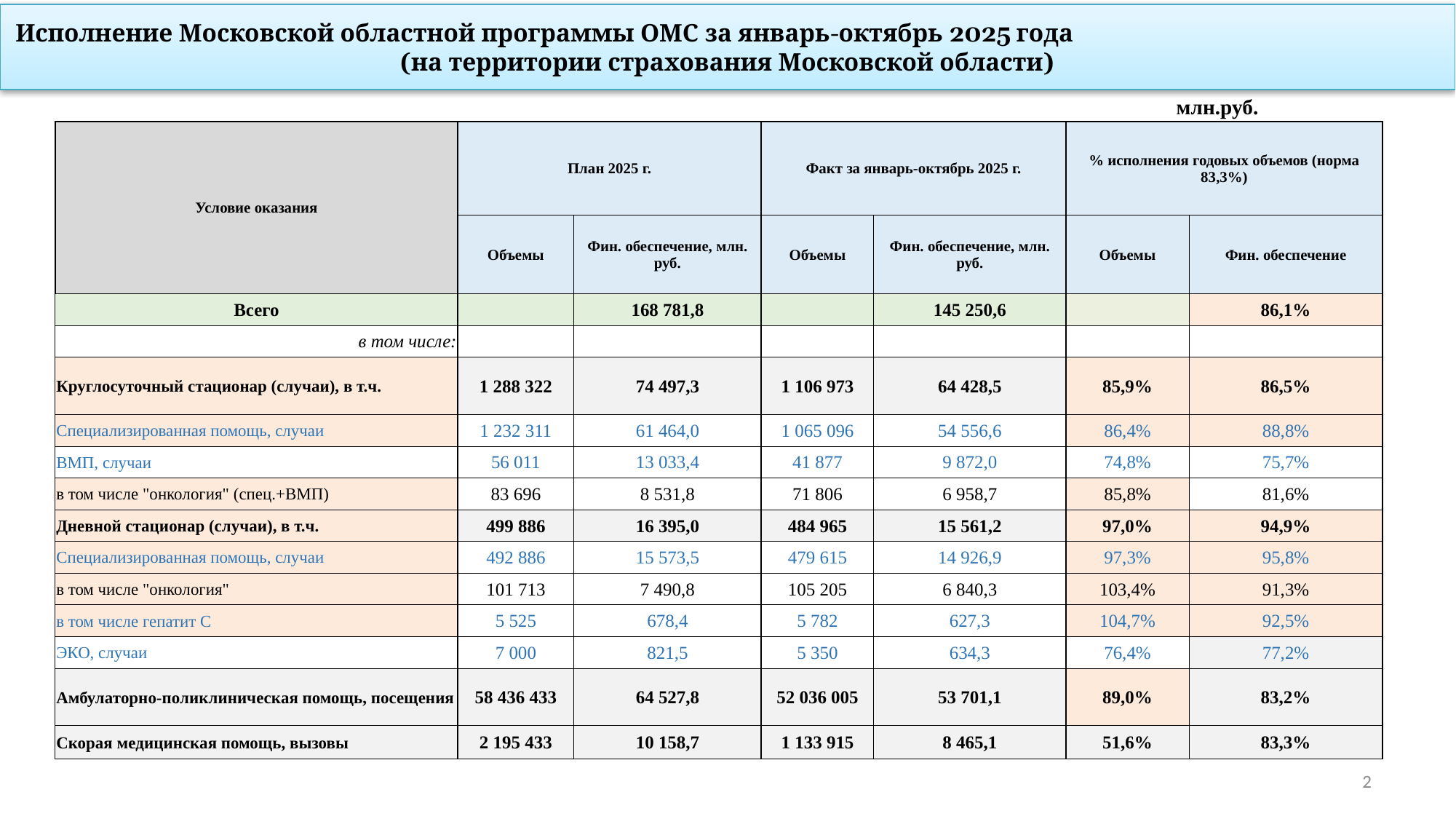

# Исполнение Московской областной программы ОМС за январь-октябрь 2025 года                                                            (на территории страхования Московской области)
млн.руб.
| Условие оказания | План 2025 г. |  | Факт за январь-октябрь 2025 г. |  | % исполнения годовых объемов (норма 83,3%) |  |
| --- | --- | --- | --- | --- | --- | --- |
|  | Объемы | Фин. обеспечение, млн. руб. | Объемы | Фин. обеспечение, млн. руб. | Объемы | Фин. обеспечение |
| Всего |  | 168 781,8 |  | 145 250,6 |  | 86,1% |
| в том числе: |  |  |  |  |  |  |
| Круглосуточный стационар (случаи), в т.ч. | 1 288 322 | 74 497,3 | 1 106 973 | 64 428,5 | 85,9% | 86,5% |
| Специализированная помощь, случаи | 1 232 311 | 61 464,0 | 1 065 096 | 54 556,6 | 86,4% | 88,8% |
| ВМП, случаи | 56 011 | 13 033,4 | 41 877 | 9 872,0 | 74,8% | 75,7% |
| в том числе "онкология" (спец.+ВМП) | 83 696 | 8 531,8 | 71 806 | 6 958,7 | 85,8% | 81,6% |
| Дневной стационар (случаи), в т.ч. | 499 886 | 16 395,0 | 484 965 | 15 561,2 | 97,0% | 94,9% |
| Специализированная помощь, случаи | 492 886 | 15 573,5 | 479 615 | 14 926,9 | 97,3% | 95,8% |
| в том числе "онкология" | 101 713 | 7 490,8 | 105 205 | 6 840,3 | 103,4% | 91,3% |
| в том числе гепатит С | 5 525 | 678,4 | 5 782 | 627,3 | 104,7% | 92,5% |
| ЭКО, случаи | 7 000 | 821,5 | 5 350 | 634,3 | 76,4% | 77,2% |
| Амбулаторно-поликлиническая помощь, посещения | 58 436 433 | 64 527,8 | 52 036 005 | 53 701,1 | 89,0% | 83,2% |
| Скорая медицинская помощь, вызовы | 2 195 433 | 10 158,7 | 1 133 915 | 8 465,1 | 51,6% | 83,3% |
2